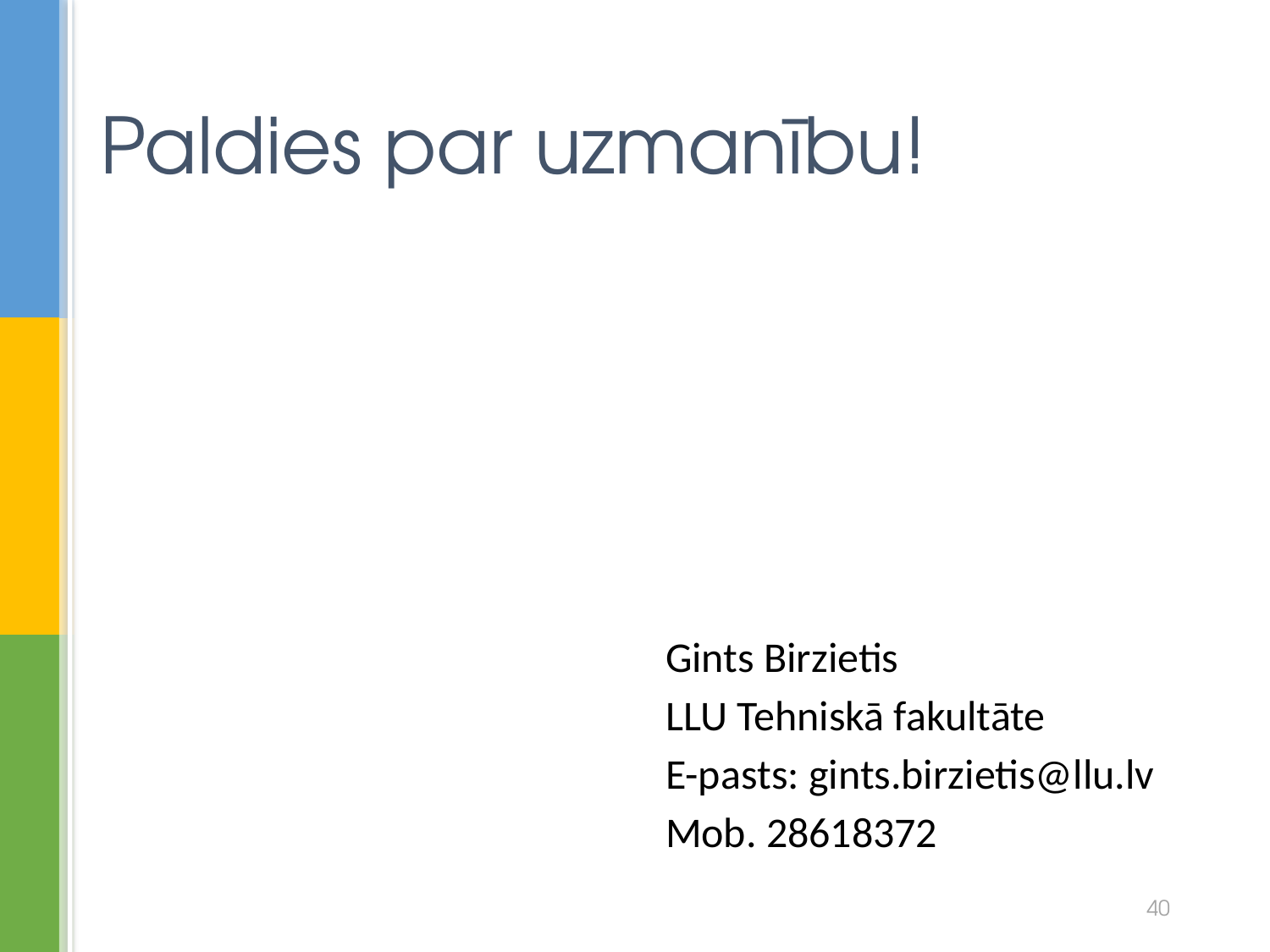

# Paldies par uzmanību!
Gints Birzietis
LLU Tehniskā fakultāte
E-pasts: gints.birzietis@llu.lv
Mob. 28618372

40